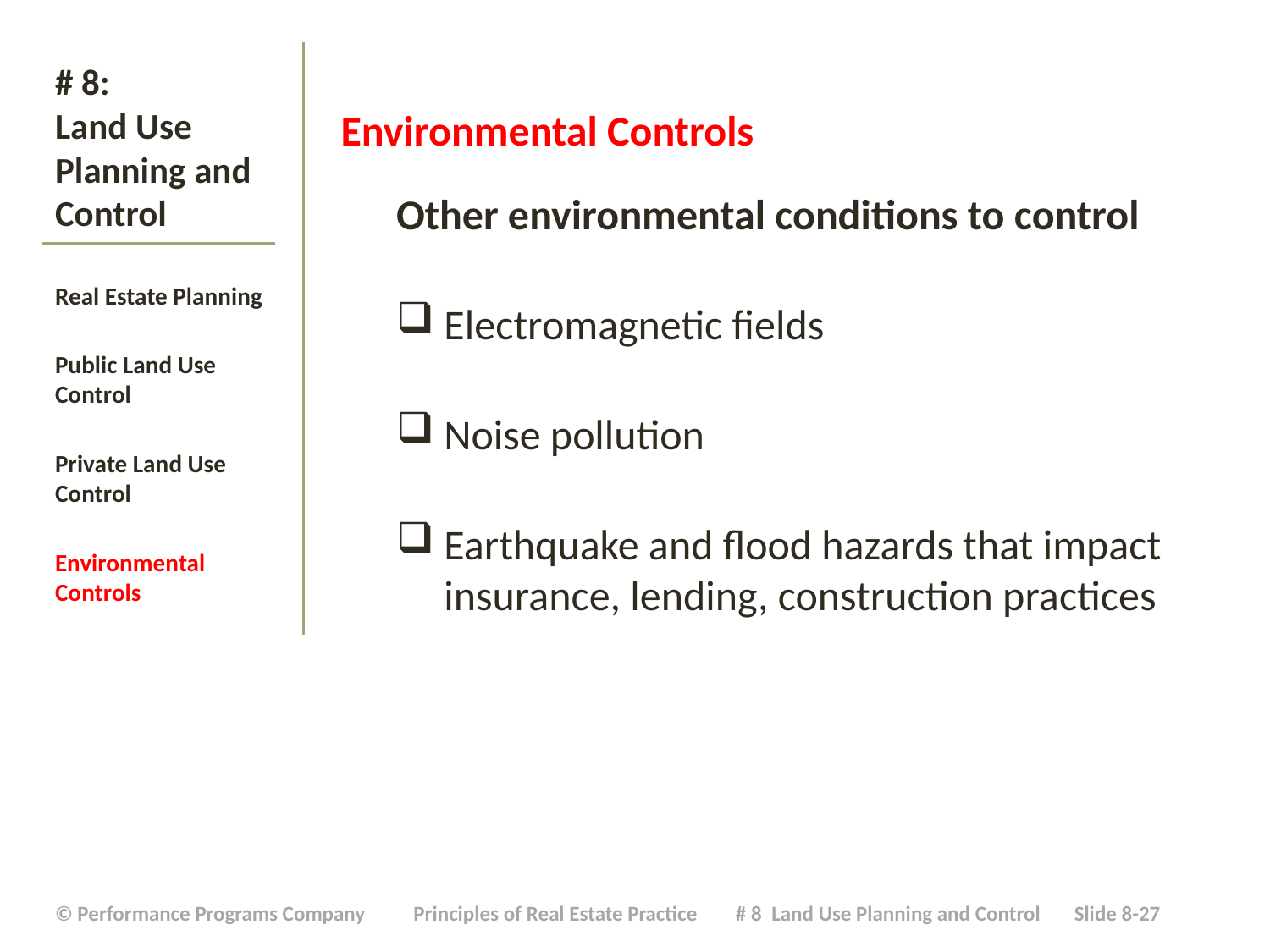

Environmental Controls

Other environmental conditions to control
Electromagnetic fields
Noise pollution
Earthquake and flood hazards that impact insurance, lending, construction practices

# # 8: Land Use Planning and Control

Real Estate Planning

Public Land Use Control

Private Land Use Control

Environmental Controls

| © Performance Programs Company Principles of Real Estate Practice # 8 Land Use Planning and Control Slide 8-27 |
| --- |